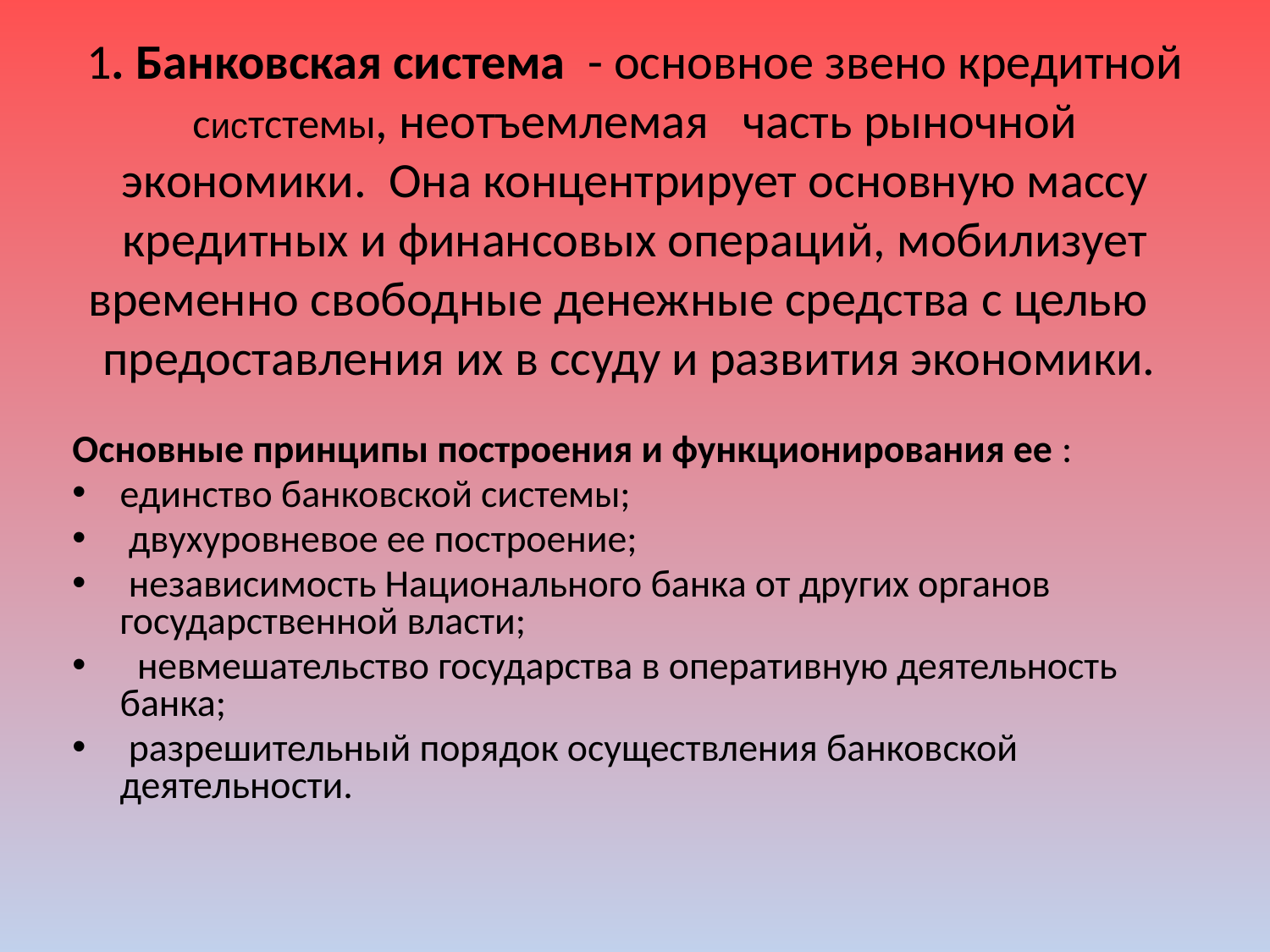

# 1. Банковская система  - основное звено кредитной систстемы, неотъемлемая   часть рыночной экономики.  Она концентрирует основную массу кредитных и финансовых операций, мобилизует временно свободные денежные средства с целью    предоставления их в ссуду и развития экономики.
Основные принципы построения и функционирования ее :
единство банковской системы;
 двухуровневое ее построение;
 независимость Национального банка от других органов государственной власти;
  невмешательство государства в оперативную деятельность банка;
 разрешительный порядок осуществления банковской деятельности.